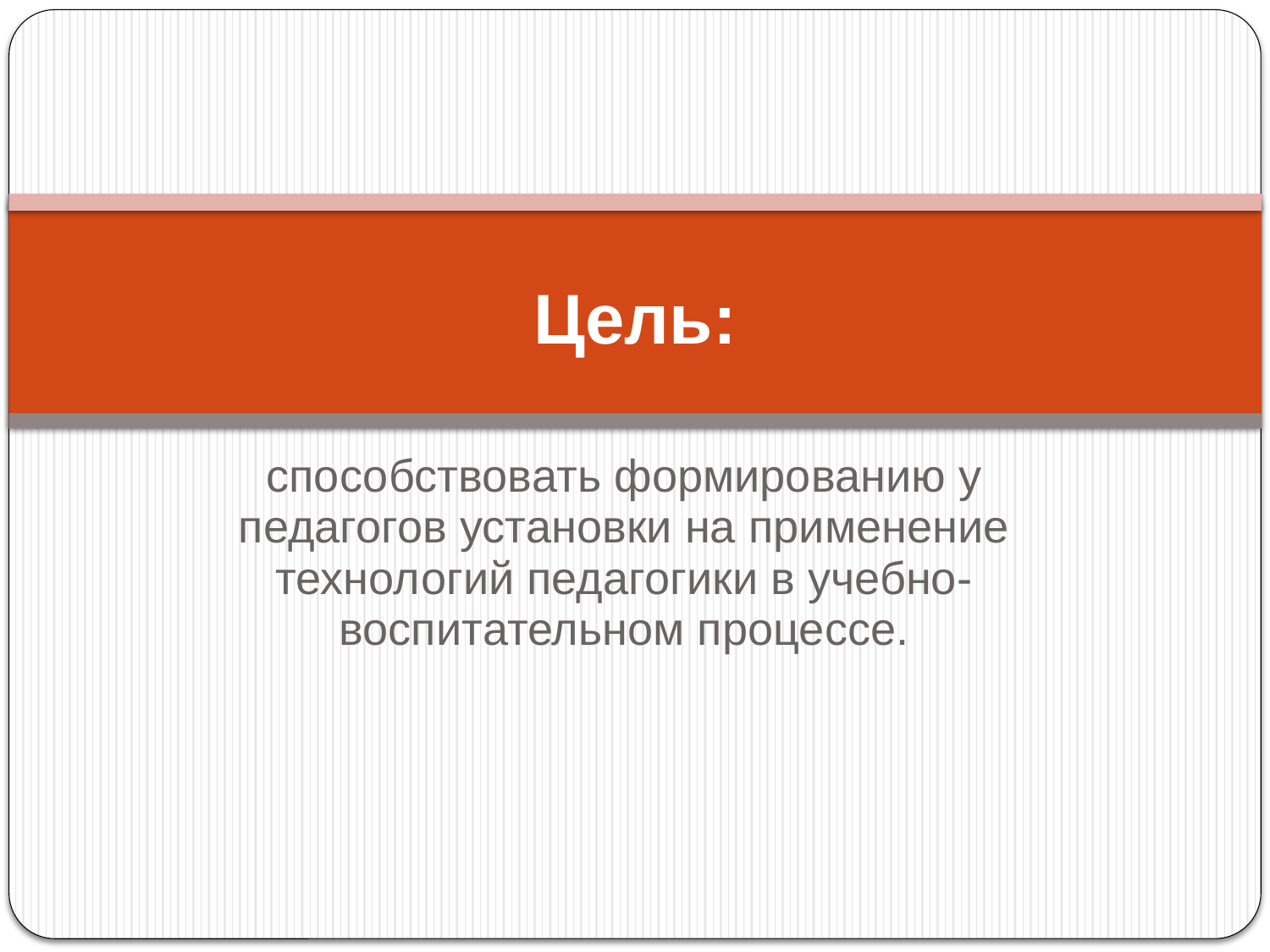

# Цель:
способствовать формированию у педагогов установки на применение технологий педагогики в учебно-воспитательном процессе.